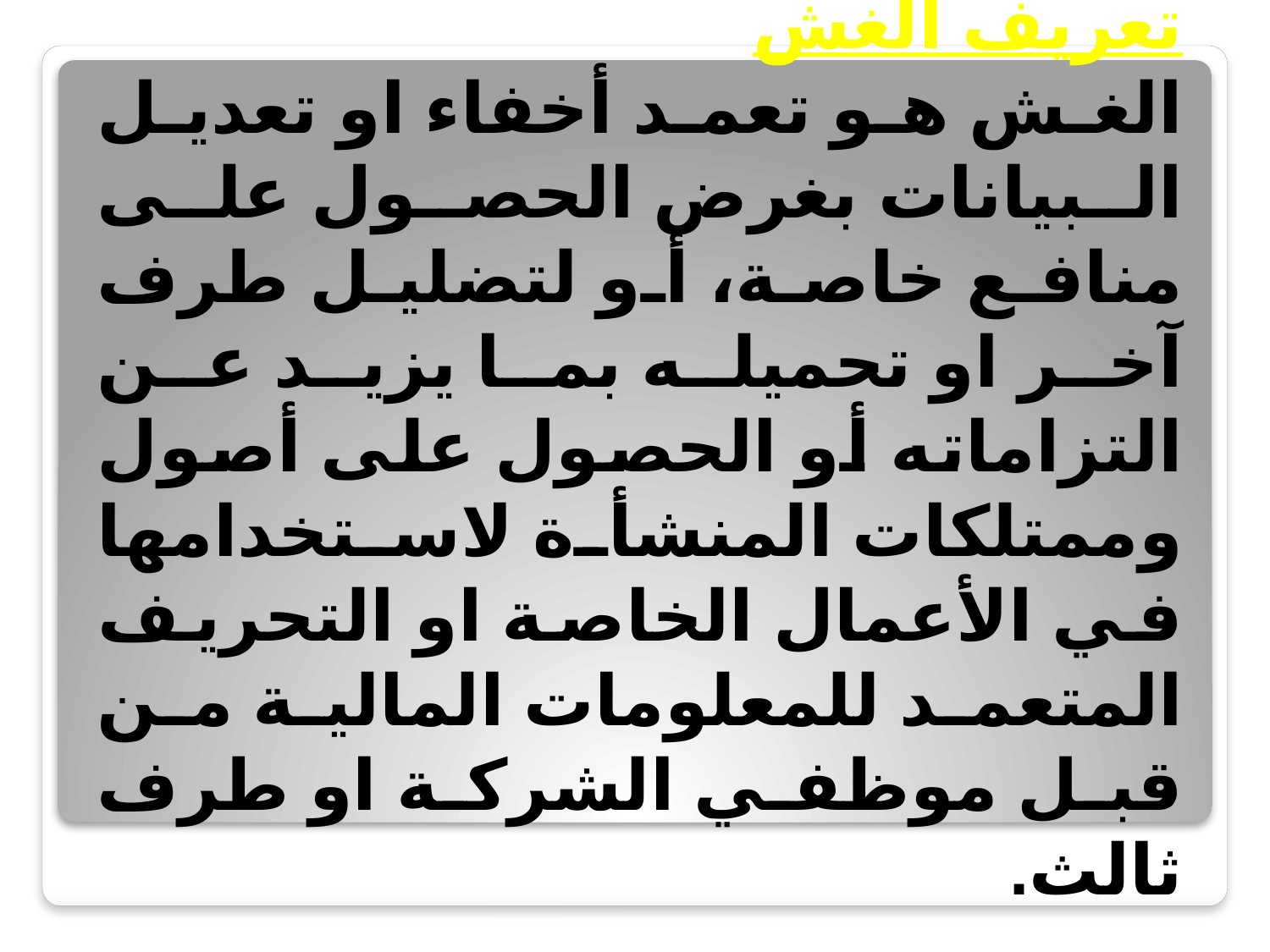

تعريف الغش
الغش هو تعمد أخفاء او تعديل البيانات بغرض الحصول على منافع خاصة، أو لتضليل طرف آخر او تحميله بما يزيد عن التزاماته أو الحصول على أصول وممتلكات المنشأة لاستخدامها في الأعمال الخاصة او التحريف المتعمد للمعلومات المالية من قبل موظفي الشركة او طرف ثالث.